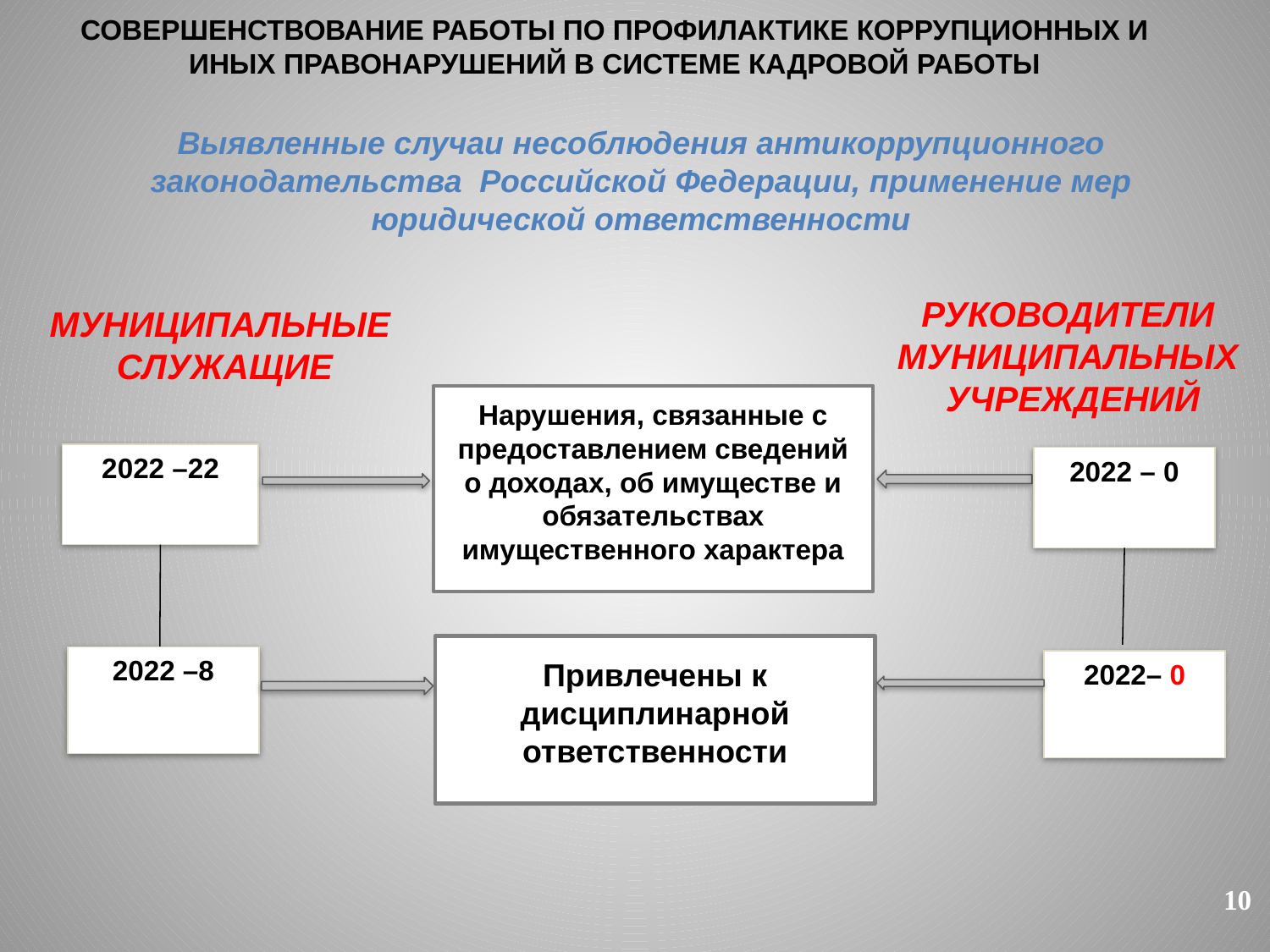

СОВЕРШЕНСТВОВАНИЕ РАБОТЫ ПО ПРОФИЛАКТИКЕ КОРРУПЦИОННЫХ И ИНЫХ ПРАВОНАРУШЕНИЙ В СИСТЕМЕ КАДРОВОЙ РАБОТЫ
Выявленные случаи несоблюдения антикоррупционного законодательства  Российской Федерации, применение мер юридической ответственности
РУКОВОДИТЕЛИ МУНИЦИПАЛЬНЫХ
 УЧРЕЖДЕНИЙ
МУНИЦИПАЛЬНЫЕ
 СЛУЖАЩИЕ

Нарушения, связанные с предоставлением сведений о доходах, об имуществе и обязательствах имущественного характера

2022 –22
2022 – 0

Привлечены к дисциплинарной ответственности

2022 –8
2022– 0

10